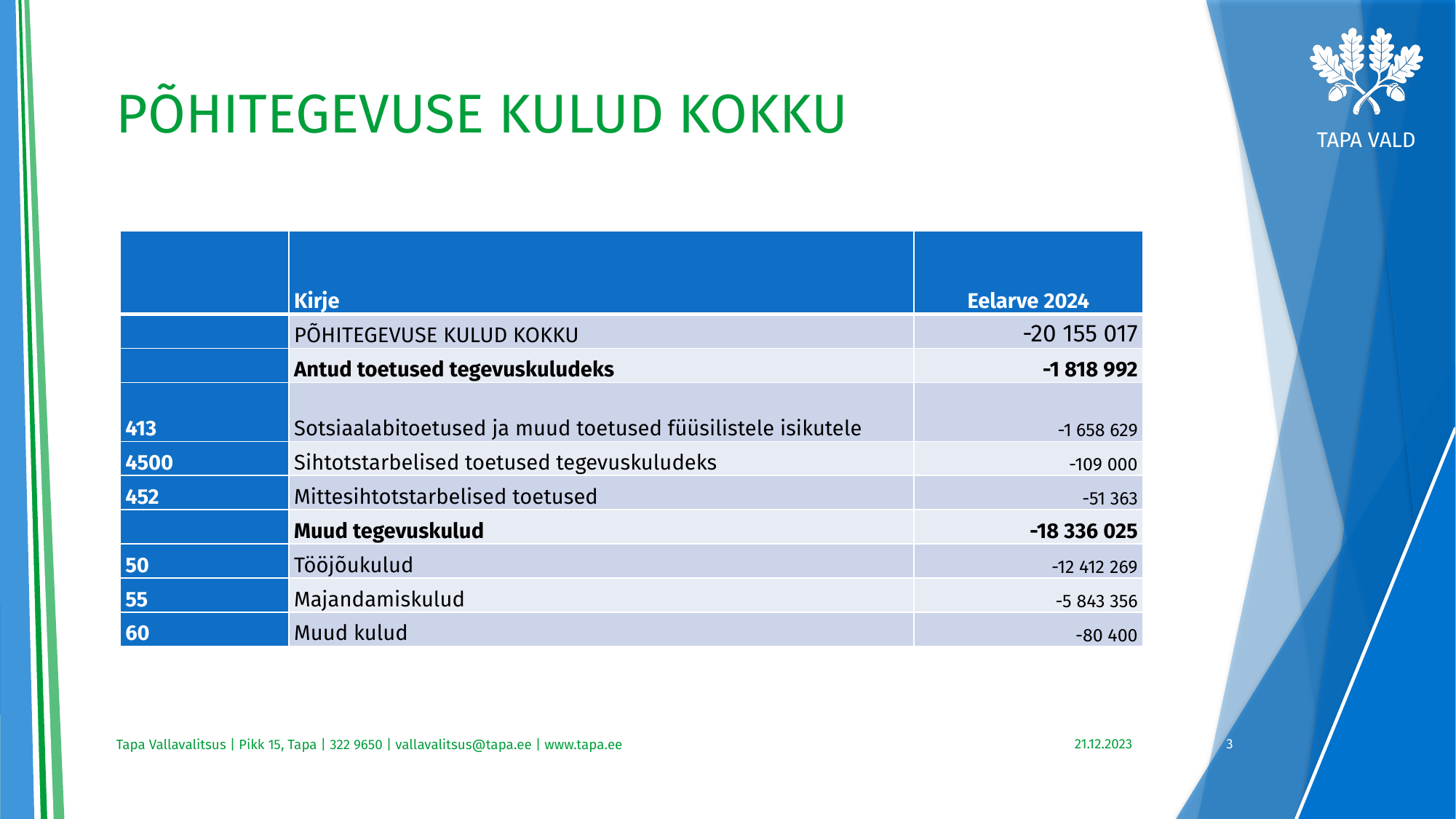

# PÕHITEGEVUSE KULUD KOKKU
|  | Kirje | Eelarve 2024 |
| --- | --- | --- |
|  | PÕHITEGEVUSE KULUD KOKKU | -20 155 017 |
|  | Antud toetused tegevuskuludeks | -1 818 992 |
| 413 | Sotsiaalabitoetused ja muud toetused füüsilistele isikutele | -1 658 629 |
| 4500 | Sihtotstarbelised toetused tegevuskuludeks | -109 000 |
| 452 | Mittesihtotstarbelised toetused | -51 363 |
|  | Muud tegevuskulud | -18 336 025 |
| 50 | Tööjõukulud | -12 412 269 |
| 55 | Majandamiskulud | -5 843 356 |
| 60 | Muud kulud | -80 400 |
21.12.2023
3
Tapa Vallavalitsus | Pikk 15, Tapa | 322 9650 | vallavalitsus@tapa.ee | www.tapa.ee